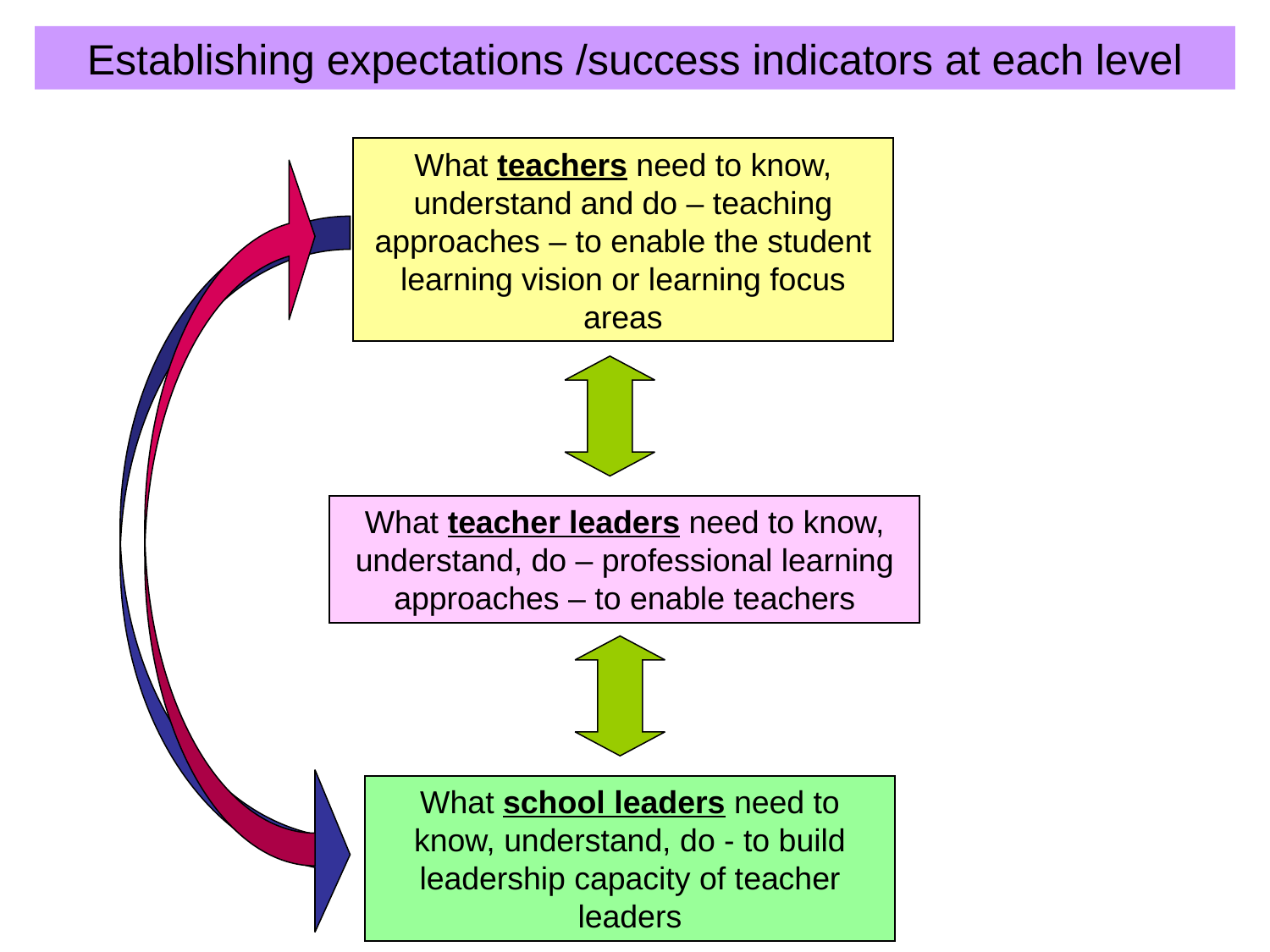

Establishing expectations /success indicators at each level

What teachers need to know, understand and do – teaching approaches – to enable the student learning vision or learning focus areas

What teacher leaders need to know, understand, do – professional learning approaches – to enable teachers

What school leaders need to know, understand, do - to build leadership capacity of teacher leaders